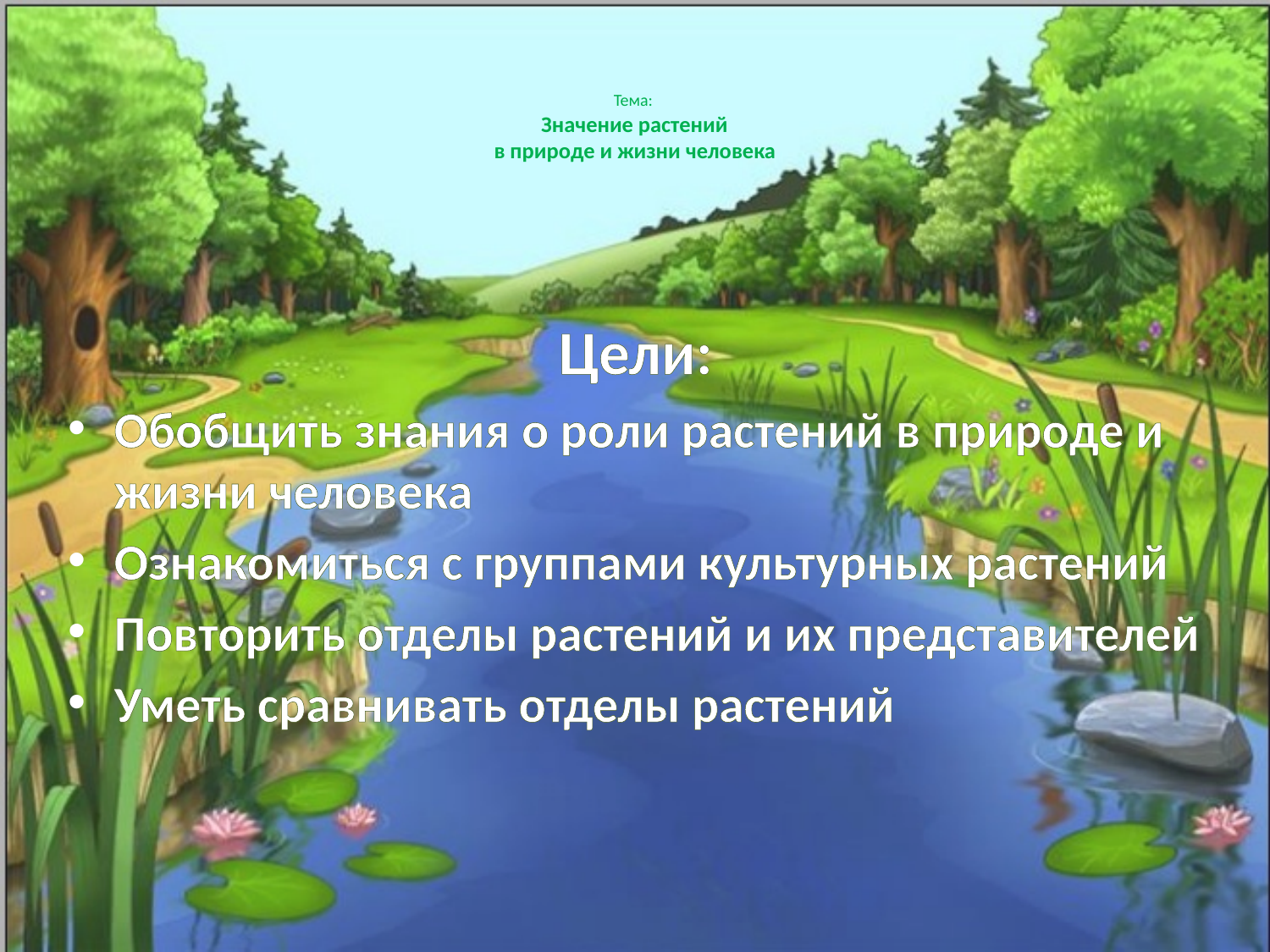

# Тема: Значение растений в природе и жизни человека
Цели:
Обобщить знания о роли растений в природе и жизни человека
Ознакомиться с группами культурных растений
Повторить отделы растений и их представителей
Уметь сравнивать отделы растений